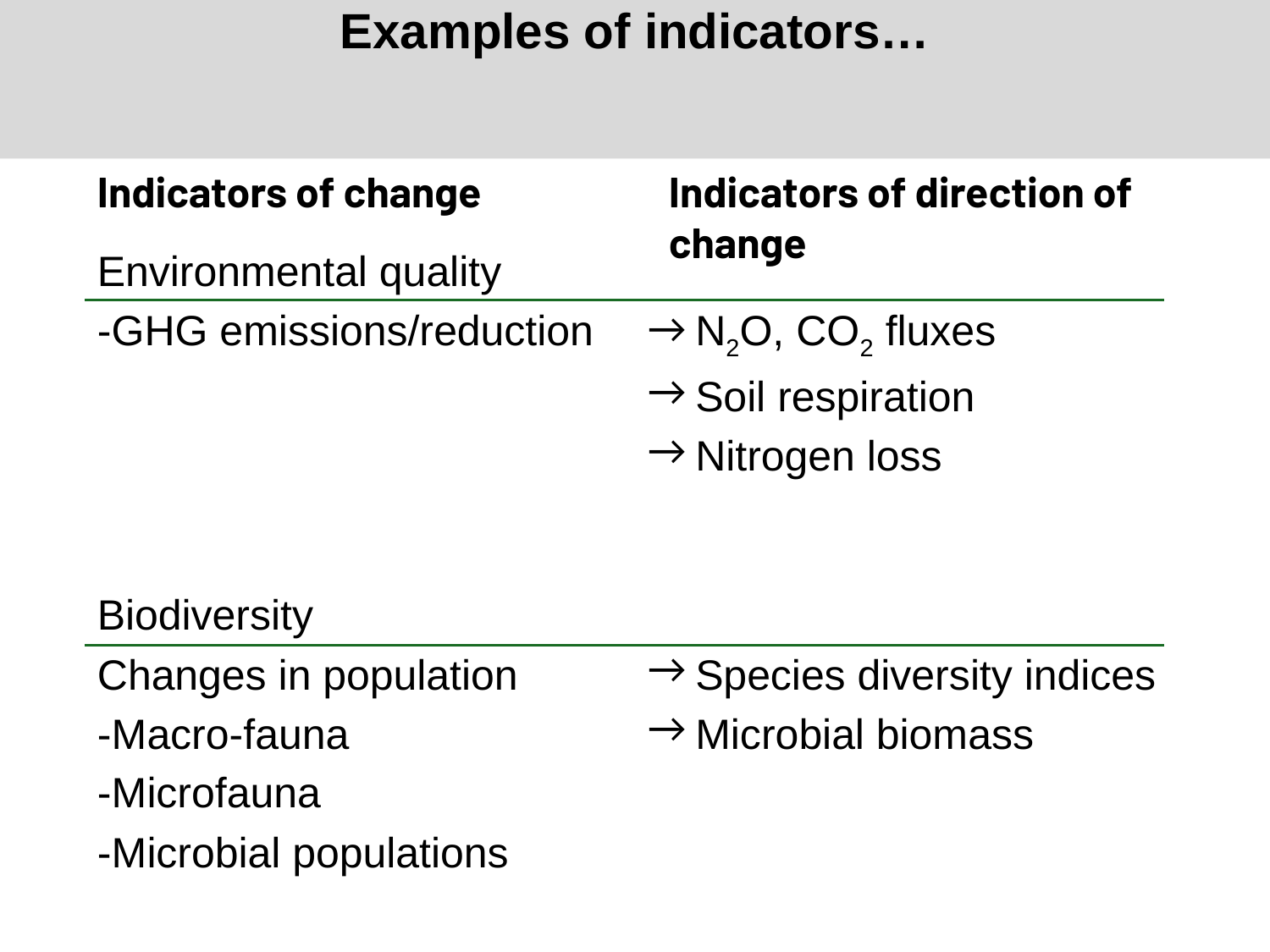

Examples of indicators…
Indicators of change
Indicators of direction of change
Environmental quality
-GHG emissions/reduction

N2O, CO2 fluxes
Soil respiration
Nitrogen loss
Biodiversity
Changes in population
-Macro-fauna
-Microfauna
-Microbial populations

Species diversity indices
Microbial biomass